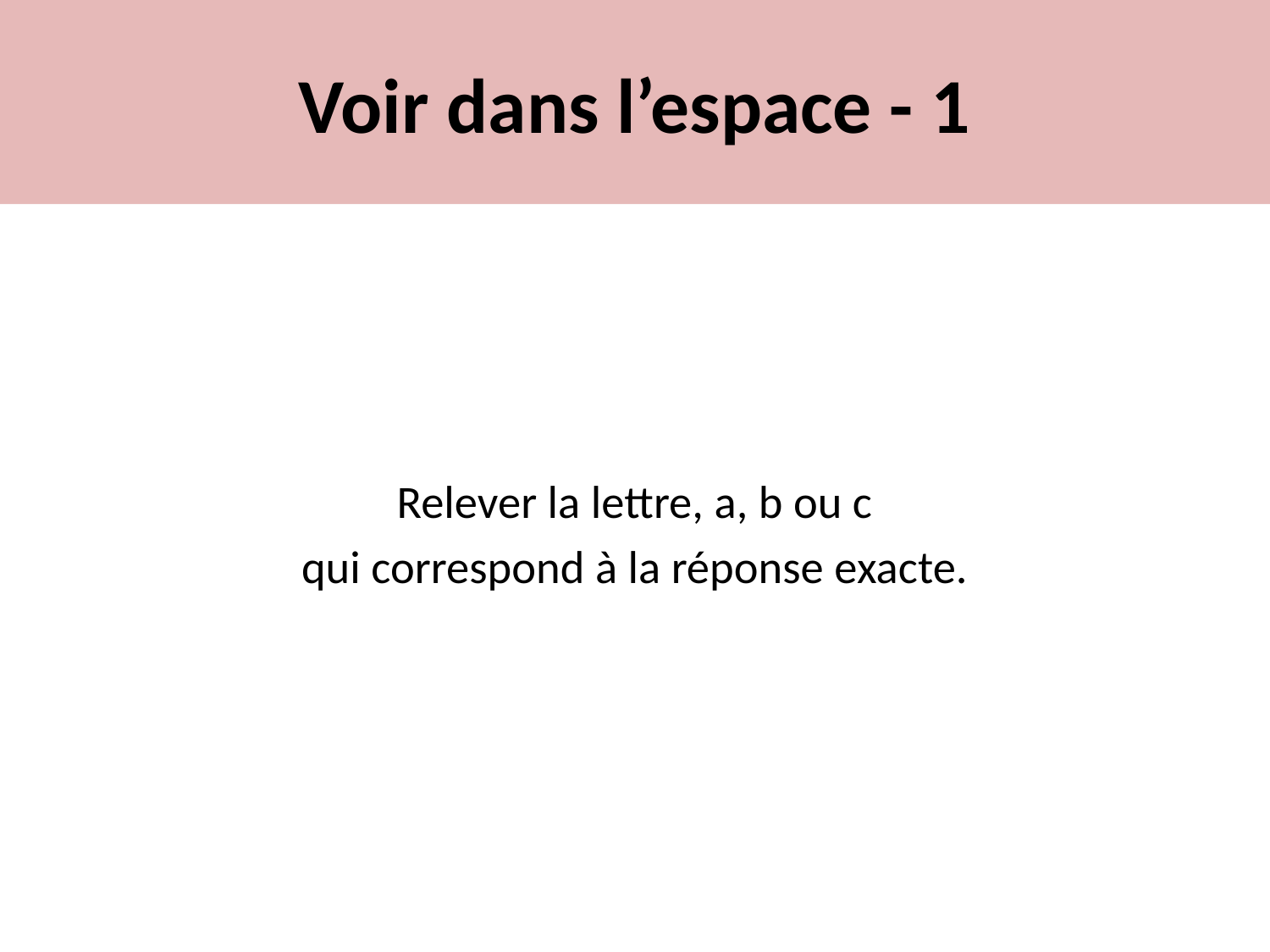

# Voir dans l’espace - 1
Relever la lettre, a, b ou c
qui correspond à la réponse exacte.